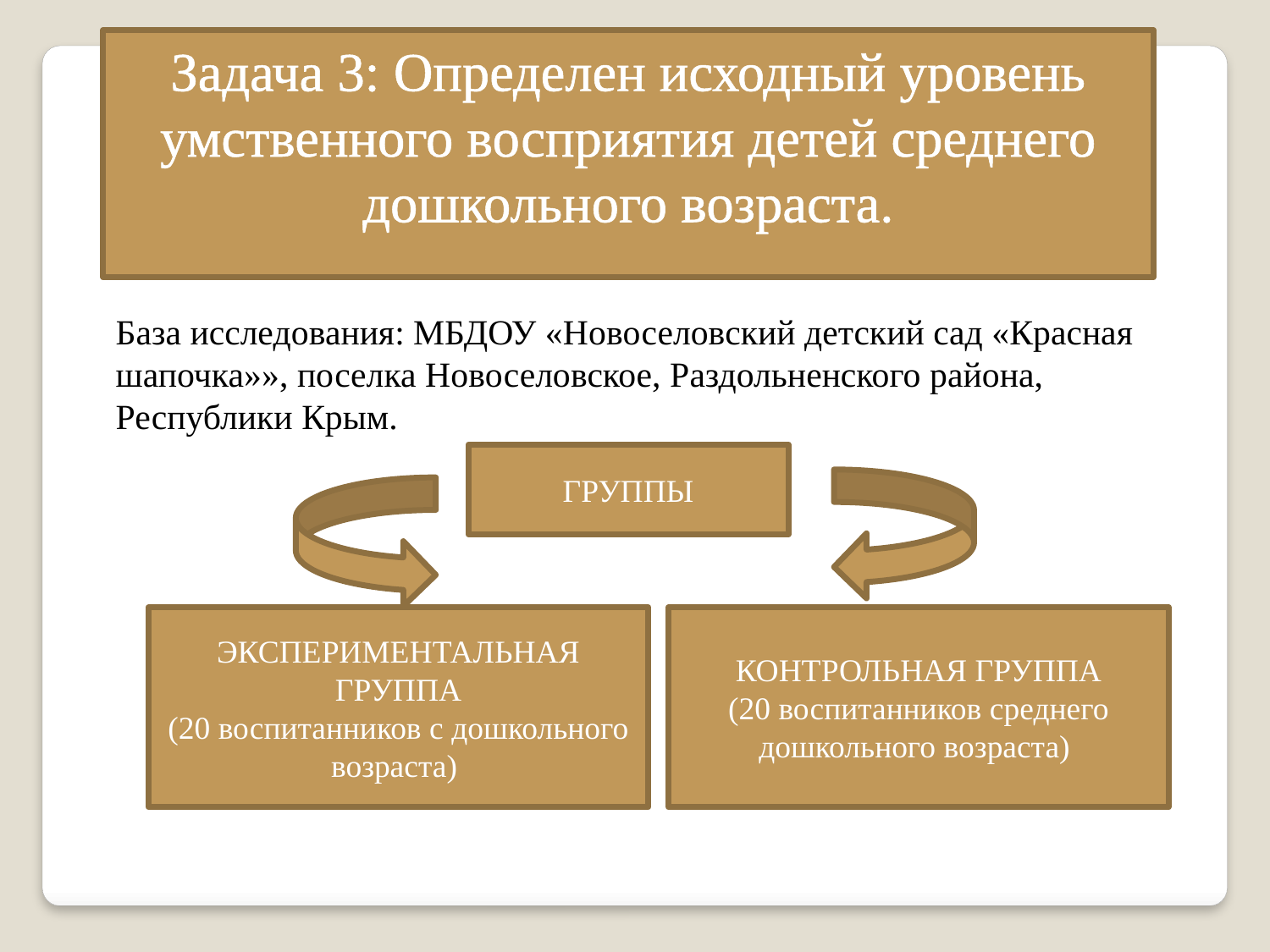

Задача 3: Определен исходный уровень умственного восприятия детей среднего дошкольного возраста.

База исследования: МБДОУ «Новоселовский детский сад «Красная шапочка»», поселка Новоселовское, Раздольненского района, Республики Крым.
ГРУППЫ

ЭКСПЕРИМЕНТАЛЬНАЯ ГРУППА
(20 воспитанников с дошкольного возраста)
КОНТРОЛЬНАЯ ГРУППА
(20 воспитанников среднего дошкольного возраста)